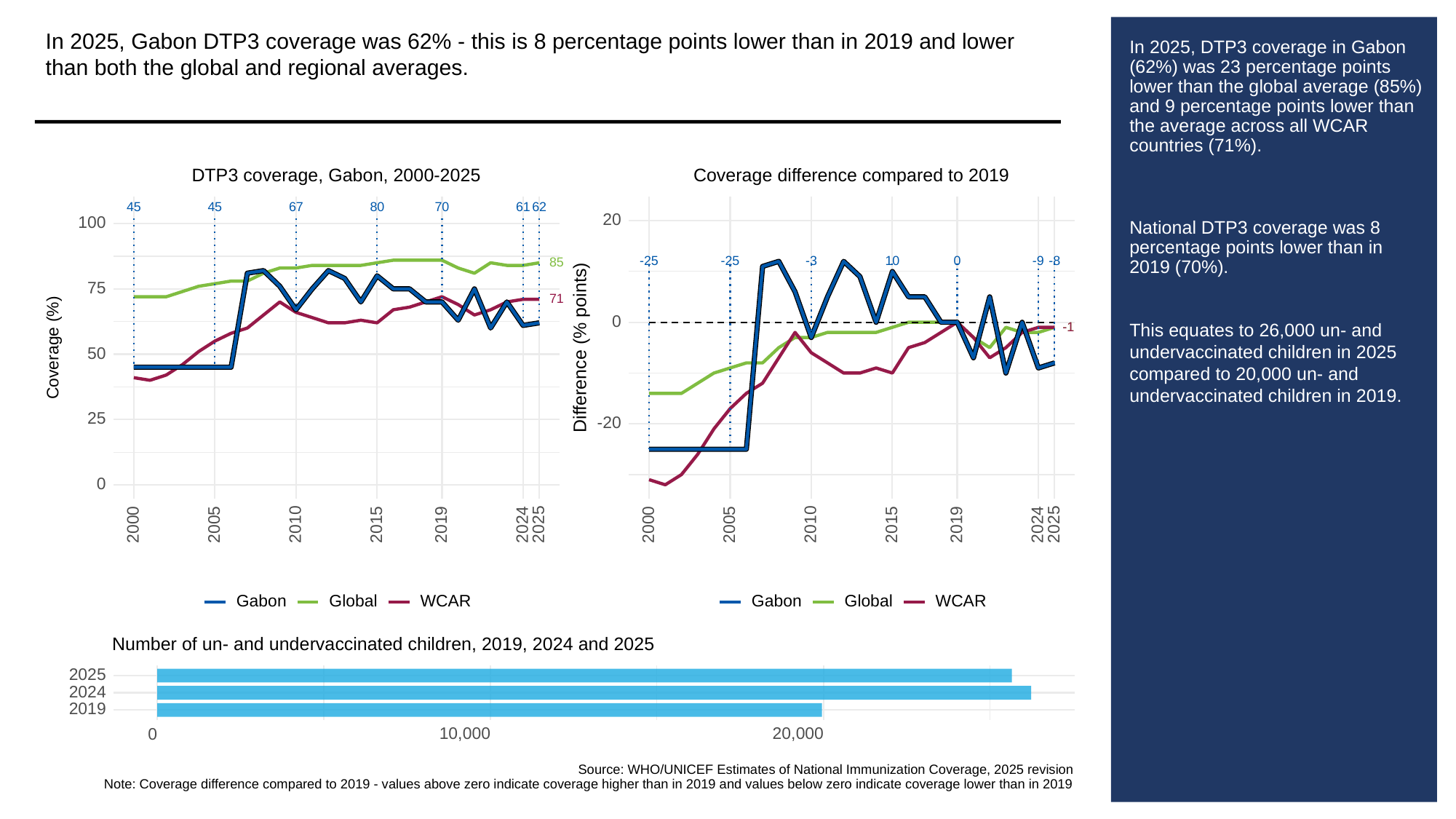

In 2025, Gabon DTP3 coverage was 62% - this is 8 percentage points lower than in 2019 and lower than both the global and regional averages.
# In 2025, DTP3 coverage in Gabon (62%) was 23 percentage points lower than the global average (85%) and 9 percentage points lower than the average across all WCAR countries (71%).

National DTP3 coverage was 8 percentage points lower than in 2019 (70%).

This equates to 26,000 un- and undervaccinated children in 2025 compared to 20,000 un- and undervaccinated children in 2019.

DTP3 coverage, Gabon, 2000-2025
Coverage difference compared to 2019

67
80
70
61
62
45
45
20
100

-3
-25
-25
10
0
-9
-8
85

75

71

0

-1
-1
Difference (% points)
Coverage (%)
50

25
-20

0

2000
2005
2010
2015
2019
2024
2025
2000
2005
2010
2015
2019
2024
2025
Gabon
Global
WCAR
Gabon
Global
WCAR

Number of un- and undervaccinated children, 2019, 2024 and 2025

2025

2024

2019

10,000
20,000
0
Source: WHO/UNICEF Estimates of National Immunization Coverage, 2025 revision
Note: Coverage difference compared to 2019 - values above zero indicate coverage higher than in 2019 and values below zero indicate coverage lower than in 2019